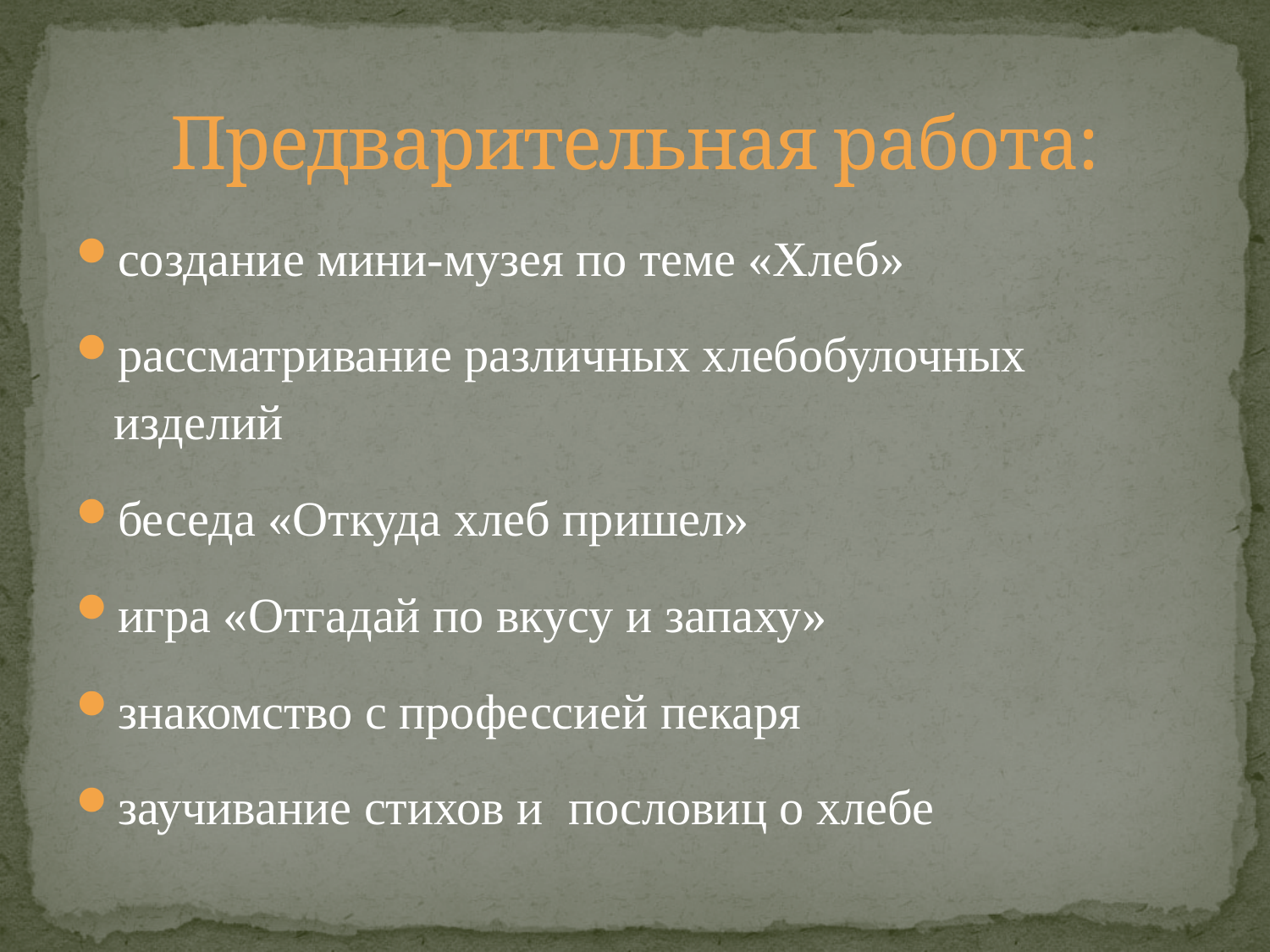

# Предварительная работа:
создание мини-музея по теме «Хлеб»
рассматривание различных хлебобулочных изделий
беседа «Откуда хлеб пришел»
игра «Отгадай по вкусу и запаху»
знакомство с профессией пекаря
заучивание стихов и  пословиц о хлебе